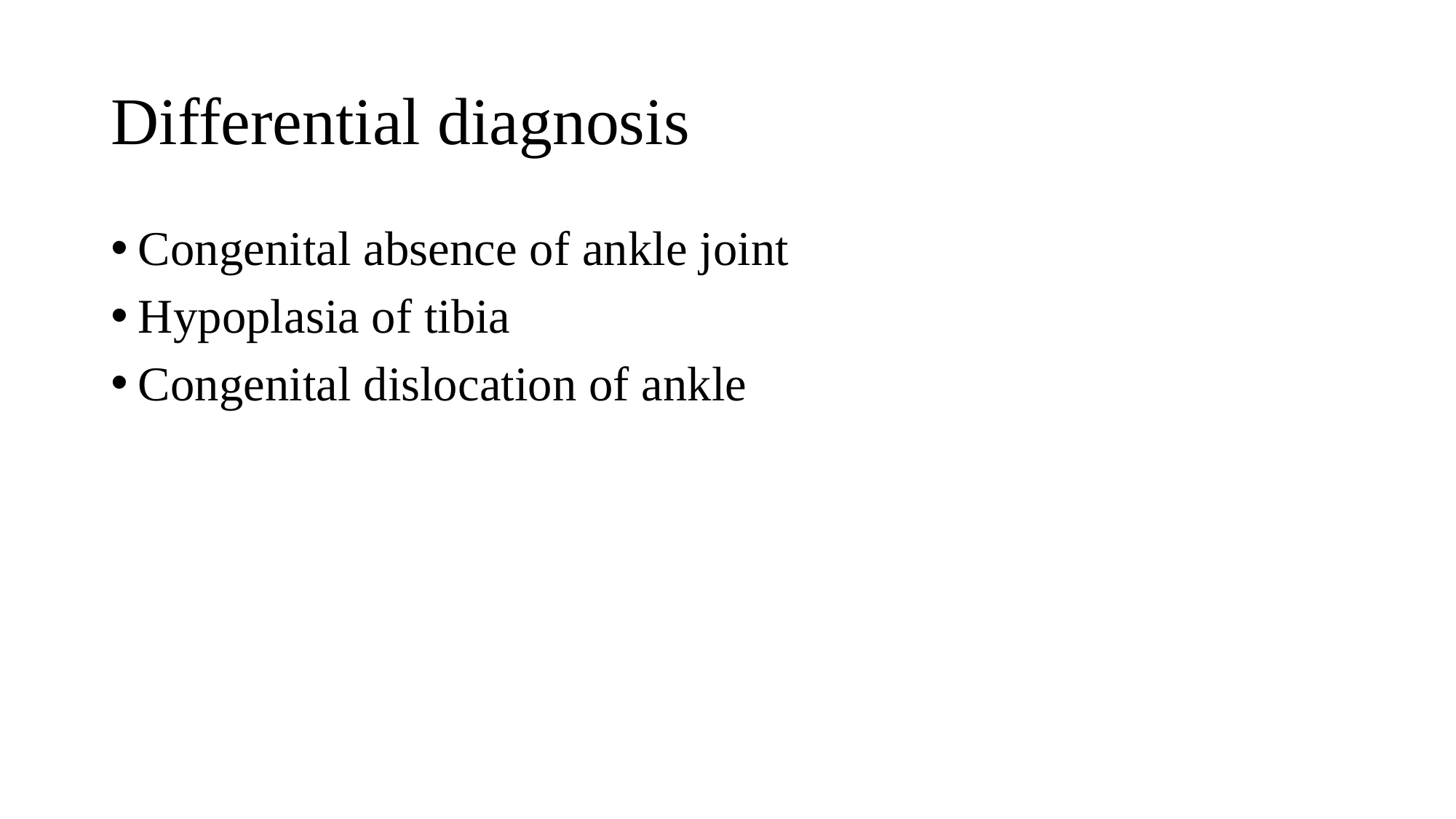

# Differential diagnosis
Congenital absence of ankle joint
Hypoplasia of tibia
Congenital dislocation of ankle